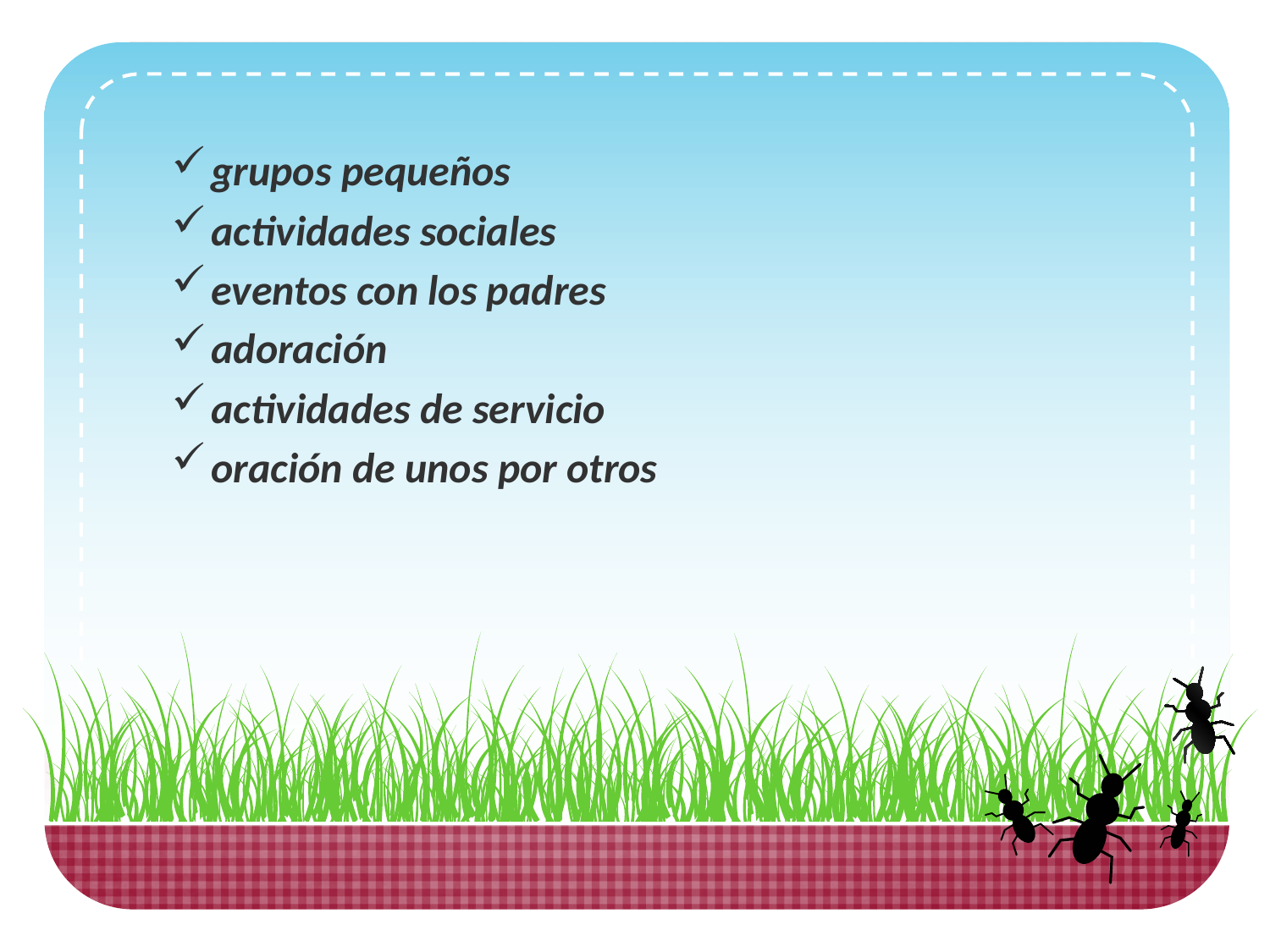

grupos pequeños
actividades sociales
eventos con los padres
adoración
actividades de servicio
oración de unos por otros